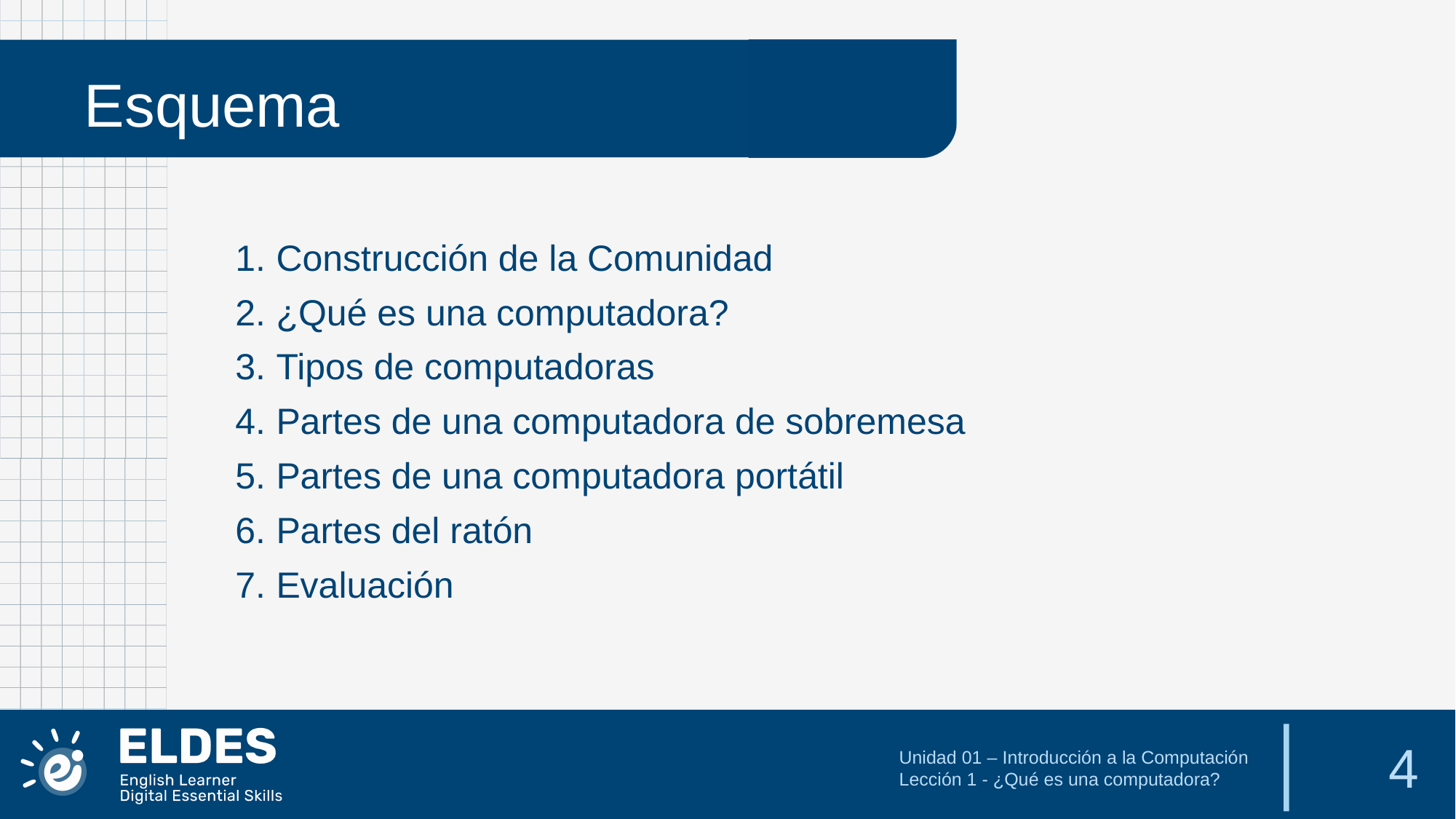

Esquema
Construcción de la Comunidad
¿Qué es una computadora?
Tipos de computadoras
Partes de una computadora de sobremesa
Partes de una computadora portátil
Partes del ratón
Evaluación
4
Unidad 01 – Introducción a la Computación
Lección 1 - ¿Qué es una computadora?